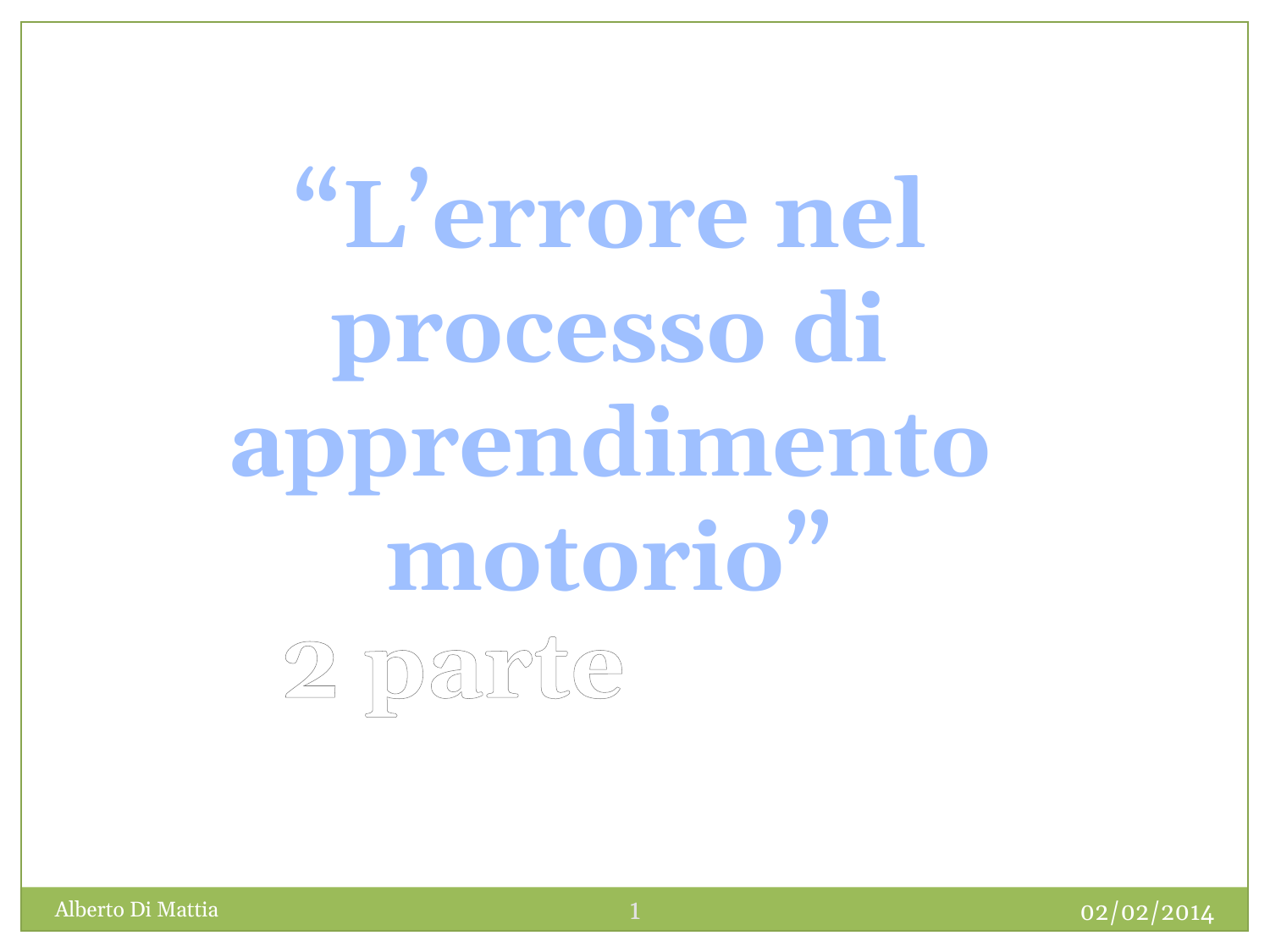

“L’errore nel processo di apprendimento motorio”
2 parte
1
02/02/2014
Alberto Di Mattia